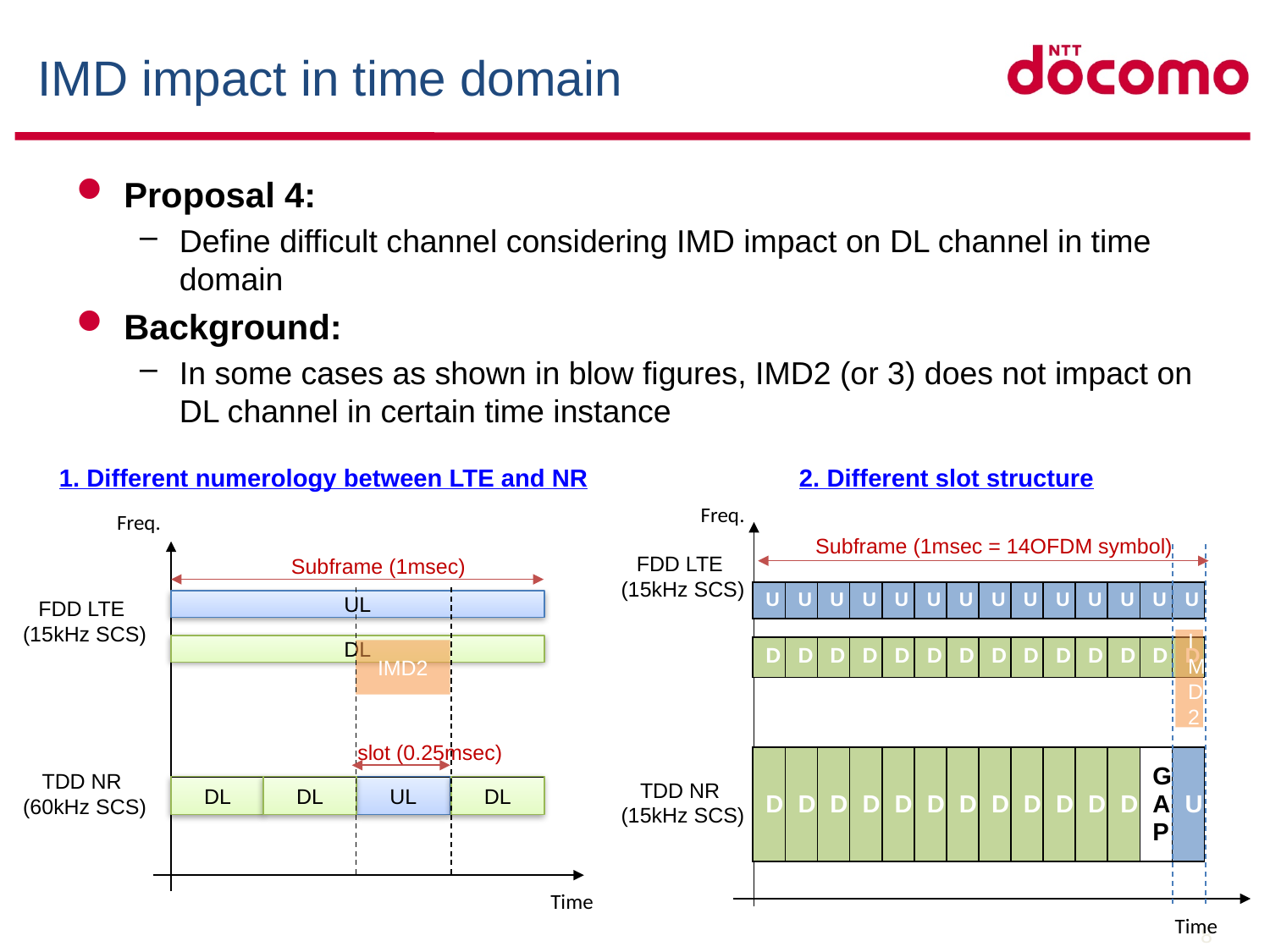

# IMD impact in time domain
Proposal 4:
Define difficult channel considering IMD impact on DL channel in time domain
Background:
In some cases as shown in blow figures, IMD2 (or 3) does not impact on DL channel in certain time instance

1. Different numerology between LTE and NR
2. Different slot structure
Freq.
Freq.
Subframe (1msec)
FDD LTE
(15kHz SCS)
UL
DL
IMD2
slot (0.25msec)
TDD NR
(60kHz SCS)
DL
DL
UL
DL
Time
Subframe (1msec = 14OFDM symbol)
FDD LTE
(15kHz SCS)
| U | U | U | U | U | U | U | U | U | U | U | U | U | U |
| --- | --- | --- | --- | --- | --- | --- | --- | --- | --- | --- | --- | --- | --- |
IMD2
| D | D | D | D | D | D | D | D | D | D | D | D | D | D |
| --- | --- | --- | --- | --- | --- | --- | --- | --- | --- | --- | --- | --- | --- |
| D | D | D | D | D | D | D | D | D | D | D | D | GAP | U |
| --- | --- | --- | --- | --- | --- | --- | --- | --- | --- | --- | --- | --- | --- |
TDD NR
(15kHz SCS)
Time